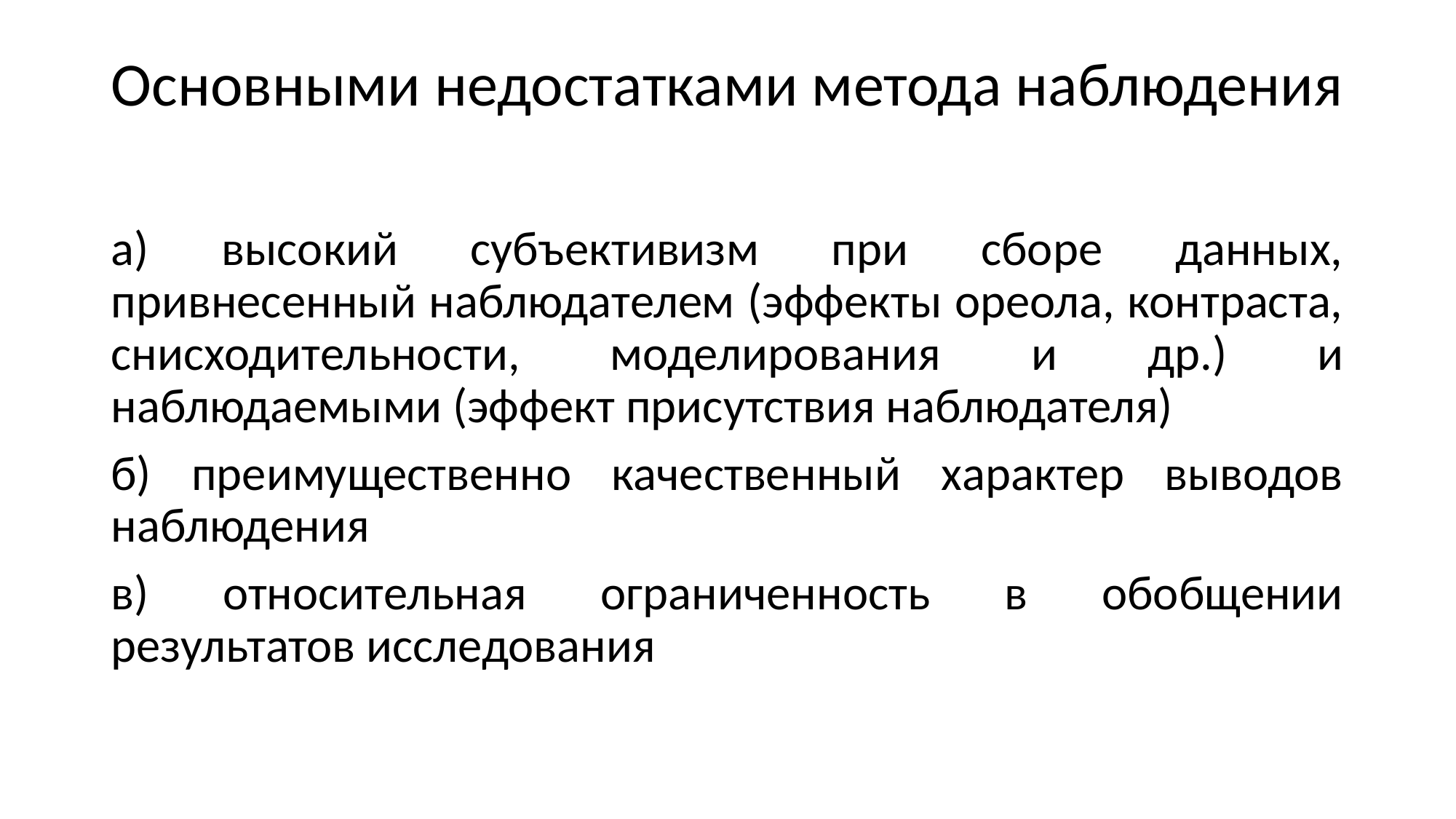

# Основными недостатками метода наблюдения
а) высокий субъективизм при сборе данных, привнесенный наблюдателем (эффекты ореола, контраста, снисходительности, моделирования и др.) и наблюдаемыми (эффект присутствия наблюдателя)
б) преимущественно качественный характер выводов наблюдения
в) относительная ограниченность в обобщении результатов исследования